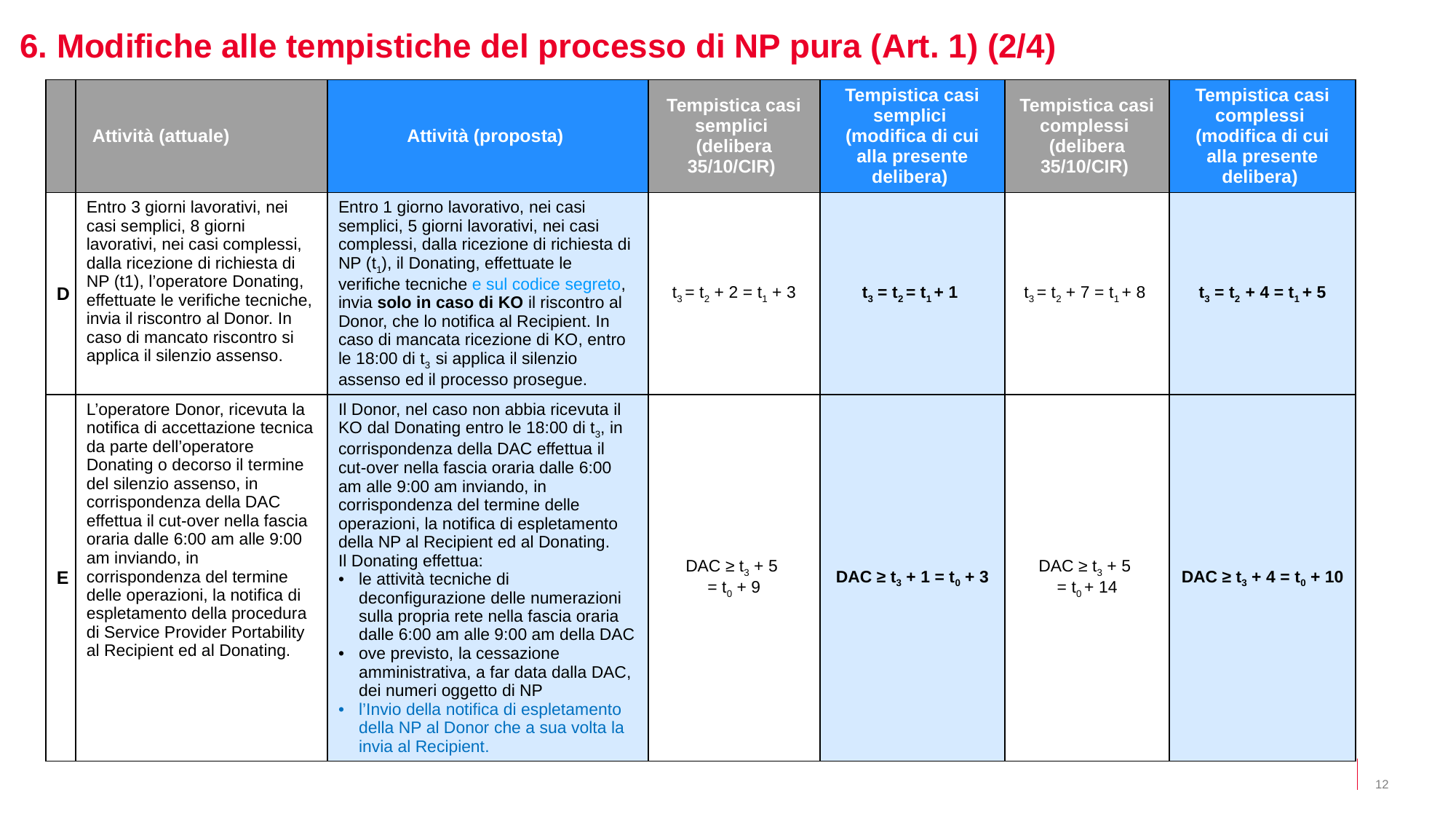

6. Modifiche alle tempistiche del processo di NP pura (Art. 1) (2/4)
|  | Attività (attuale) | Attività (proposta) | Tempistica casi semplici (delibera 35/10/CIR) | Tempistica casi semplici (modifica di cui alla presente delibera) | Tempistica casi complessi (delibera 35/10/CIR) | Tempistica casi complessi (modifica di cui alla presente delibera) |
| --- | --- | --- | --- | --- | --- | --- |
| D | Entro 3 giorni lavorativi, nei casi semplici, 8 giorni lavorativi, nei casi complessi, dalla ricezione di richiesta di NP (t1), l’operatore Donating, effettuate le verifiche tecniche, invia il riscontro al Donor. In caso di mancato riscontro si applica il silenzio assenso. | Entro 1 giorno lavorativo, nei casi semplici, 5 giorni lavorativi, nei casi complessi, dalla ricezione di richiesta di NP (t1), il Donating, effettuate le verifiche tecniche e sul codice segreto, invia solo in caso di KO il riscontro al Donor, che lo notifica al Recipient. In caso di mancata ricezione di KO, entro le 18:00 di t3 si applica il silenzio assenso ed il processo prosegue. | t3 = t2 + 2 = t1 + 3 | t3 = t2 = t1 + 1 | t3 = t2 + 7 = t1 + 8 | t3 = t2 + 4 = t1 + 5 |
| E | L’operatore Donor, ricevuta la notifica di accettazione tecnica da parte dell’operatore Donating o decorso il termine del silenzio assenso, in corrispondenza della DAC effettua il cut-over nella fascia oraria dalle 6:00 am alle 9:00 am inviando, in corrispondenza del termine delle operazioni, la notifica di espletamento della procedura di Service Provider Portability al Recipient ed al Donating. | Il Donor, nel caso non abbia ricevuta il KO dal Donating entro le 18:00 di t3, in corrispondenza della DAC effettua il cut-over nella fascia oraria dalle 6:00 am alle 9:00 am inviando, in corrispondenza del termine delle operazioni, la notifica di espletamento della NP al Recipient ed al Donating. Il Donating effettua: le attività tecniche di deconfigurazione delle numerazioni sulla propria rete nella fascia oraria dalle 6:00 am alle 9:00 am della DAC ove previsto, la cessazione amministrativa, a far data dalla DAC, dei numeri oggetto di NP l’Invio della notifica di espletamento della NP al Donor che a sua volta la invia al Recipient. | DAC ≥ t3 + 5 = t0 + 9 | DAC ≥ t3 + 1 = t0 + 3 | DAC ≥ t3 + 5 = t0 + 14 | DAC ≥ t3 + 4 = t0 + 10 |